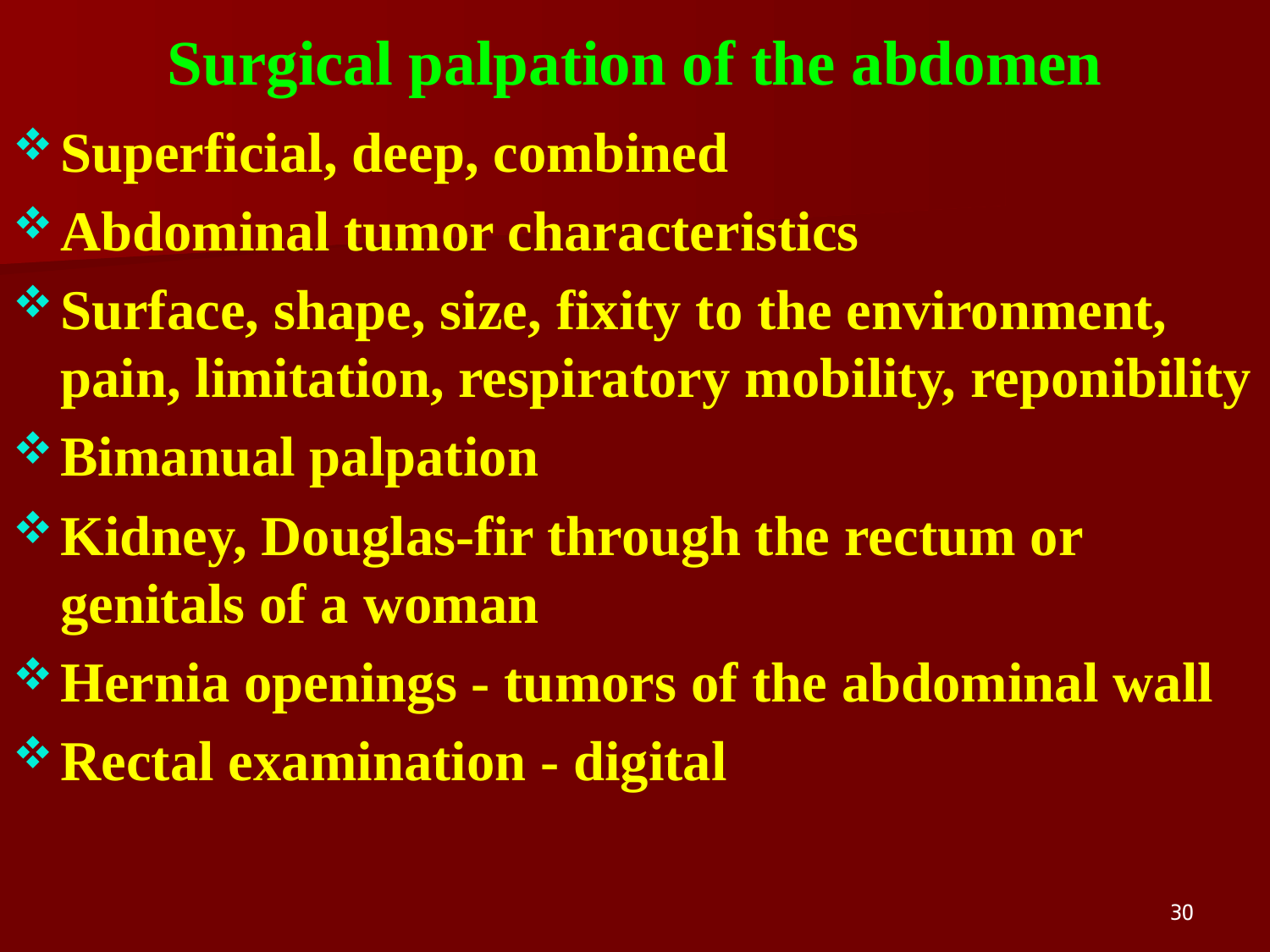

# Surgical palpation of the abdomen
Superficial, deep, combined
Abdominal tumor characteristics
Surface, shape, size, fixity to the environment, pain, limitation, respiratory mobility, reponibility
Bimanual palpation
Kidney, Douglas-fir through the rectum or genitals of a woman
Hernia openings - tumors of the abdominal wall
Rectal examination - digital
30